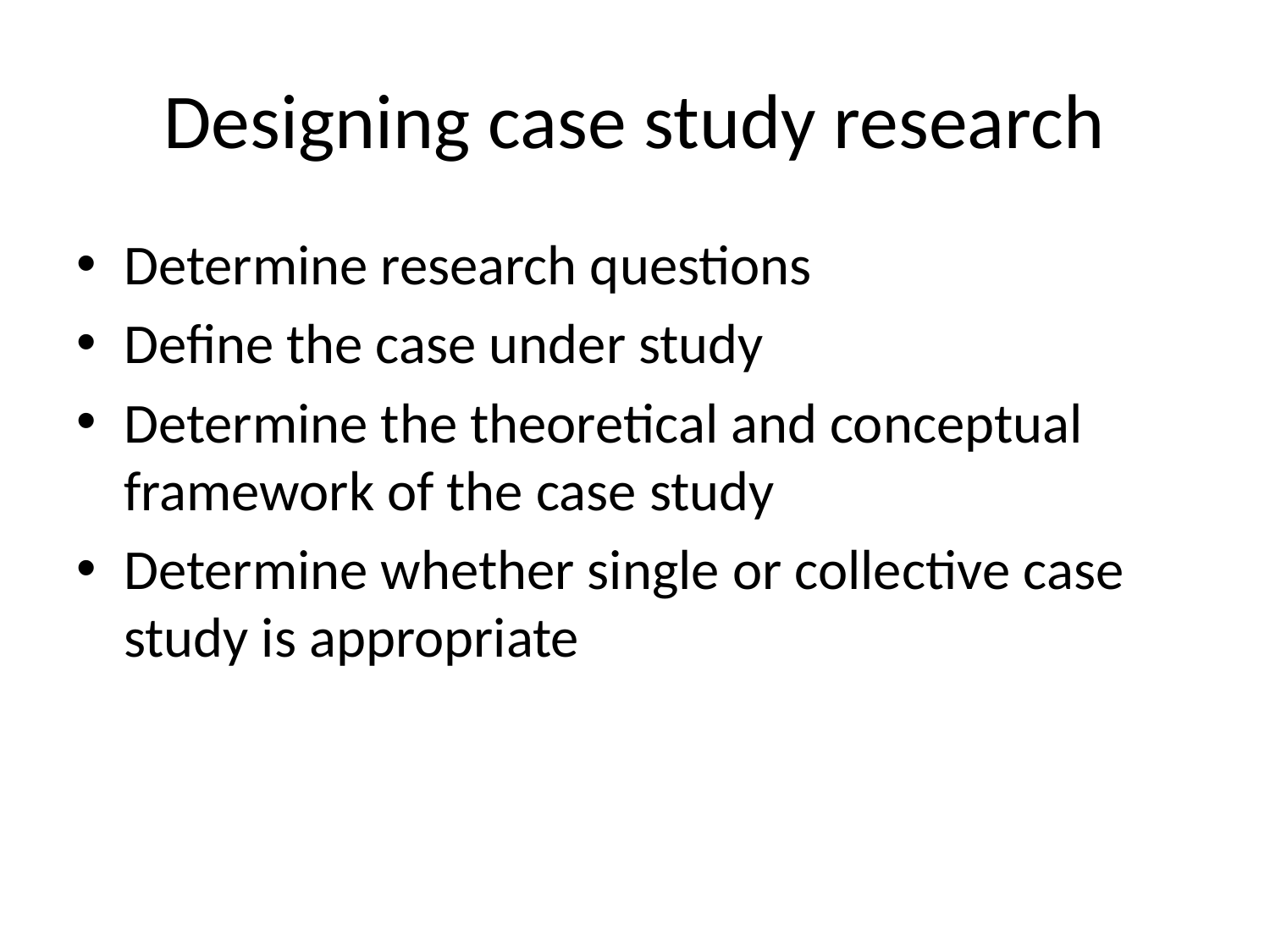

# Designing case study research
Determine research questions
Define the case under study
Determine the theoretical and conceptual framework of the case study
Determine whether single or collective case study is appropriate